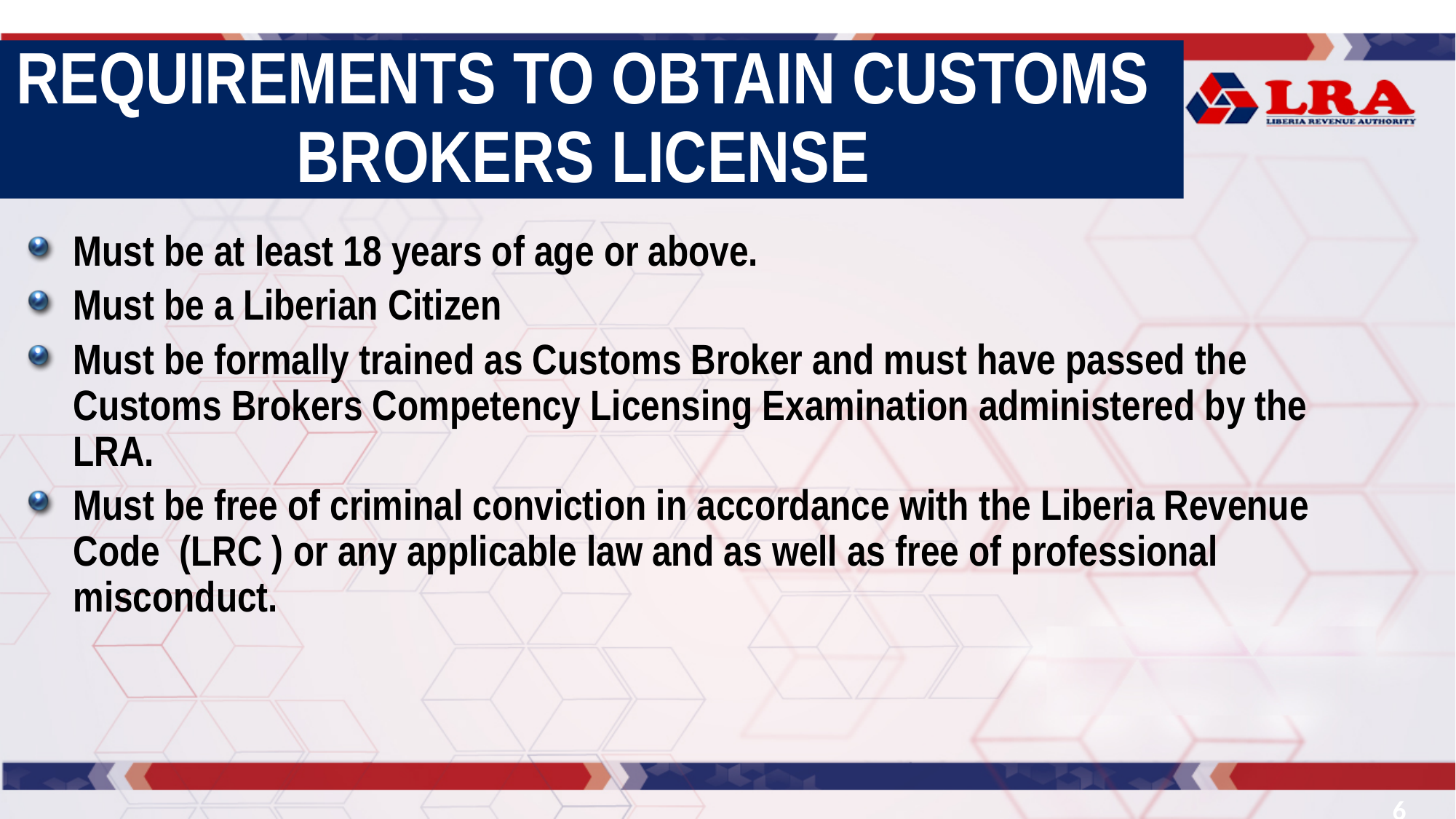

REQUIREMENTS TO OBTAIN CUSTOMS  BROKERS LICENSE
Must be at least 18 years of age or above.
Must be a Liberian Citizen
Must be formally trained as Customs Broker and must have passed the Customs Brokers Competency Licensing Examination administered by the LRA.
Must be free of criminal conviction in accordance with the Liberia Revenue Code  (LRC ) or any applicable law and as well as free of professional misconduct.

6